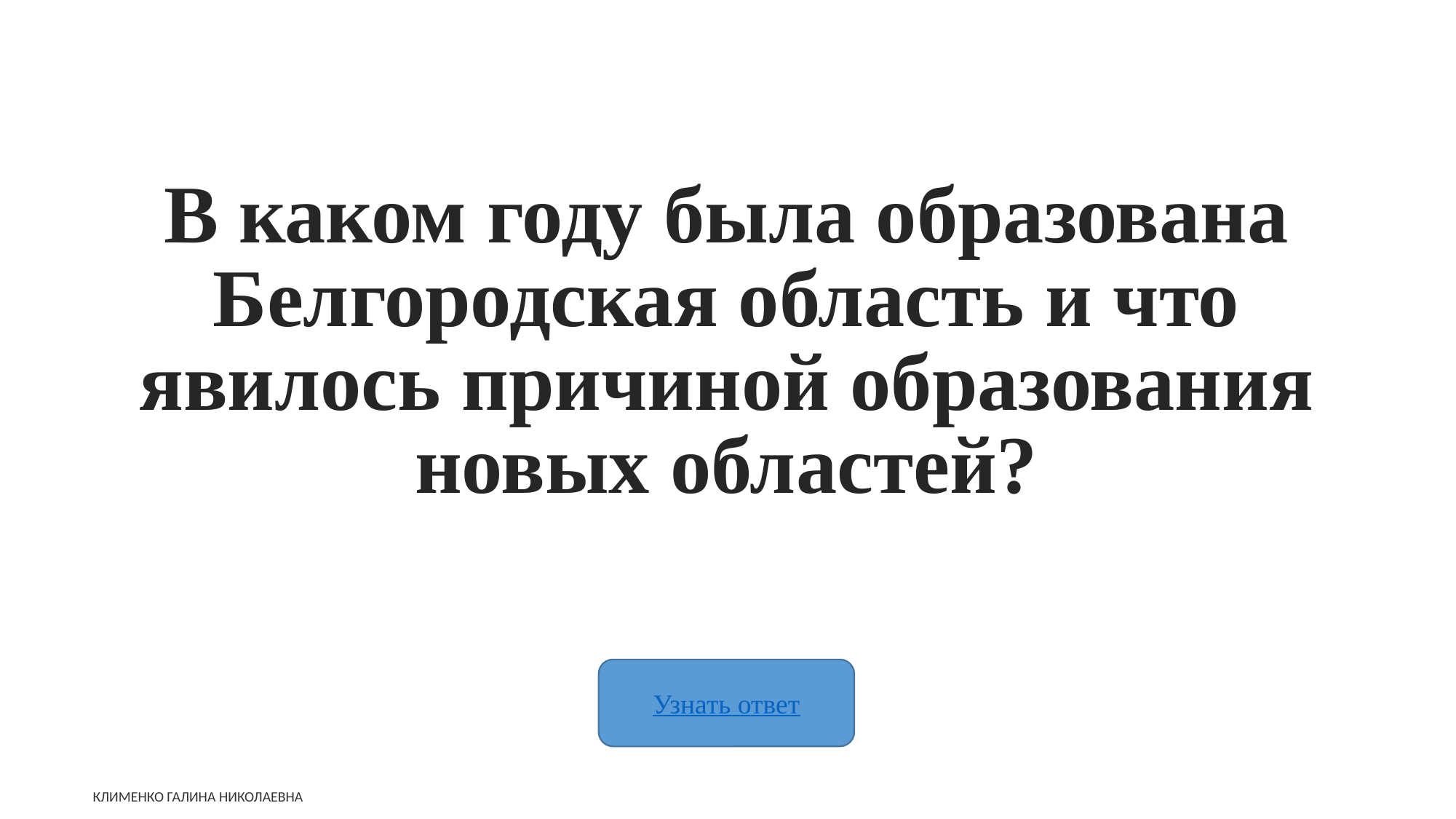

В каком году была образована Белгородская область и что явилось причиной образования новых областей?

Узнать ответ
Клименко Галина Николаевна